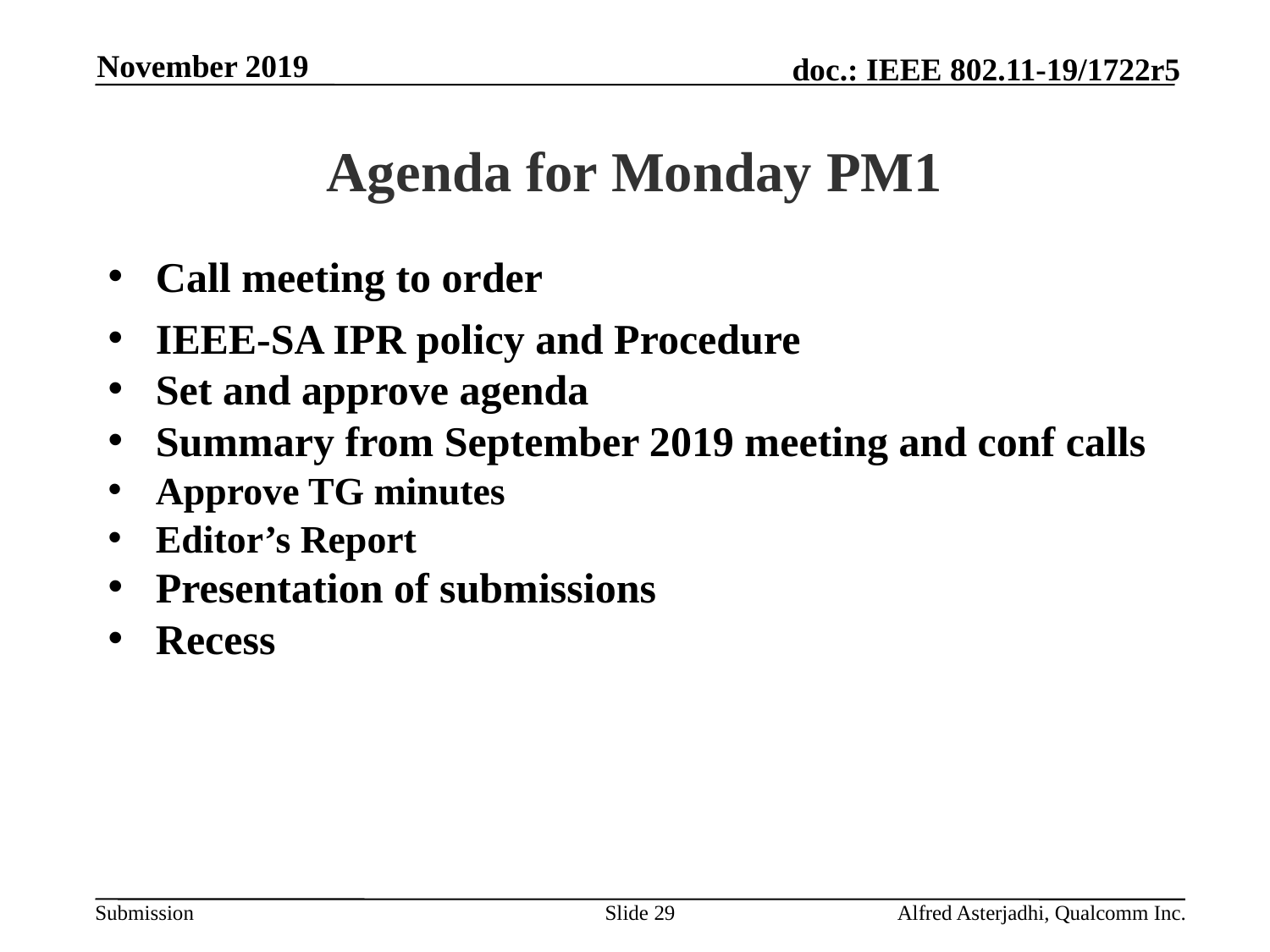

November 2019
# Agenda for Monday PM1
Call meeting to order
IEEE-SA IPR policy and Procedure
Set and approve agenda
Summary from September 2019 meeting and conf calls
Approve TG minutes
Editor’s Report
Presentation of submissions
Recess

Slide 29
Alfred Asterjadhi, Qualcomm Inc.